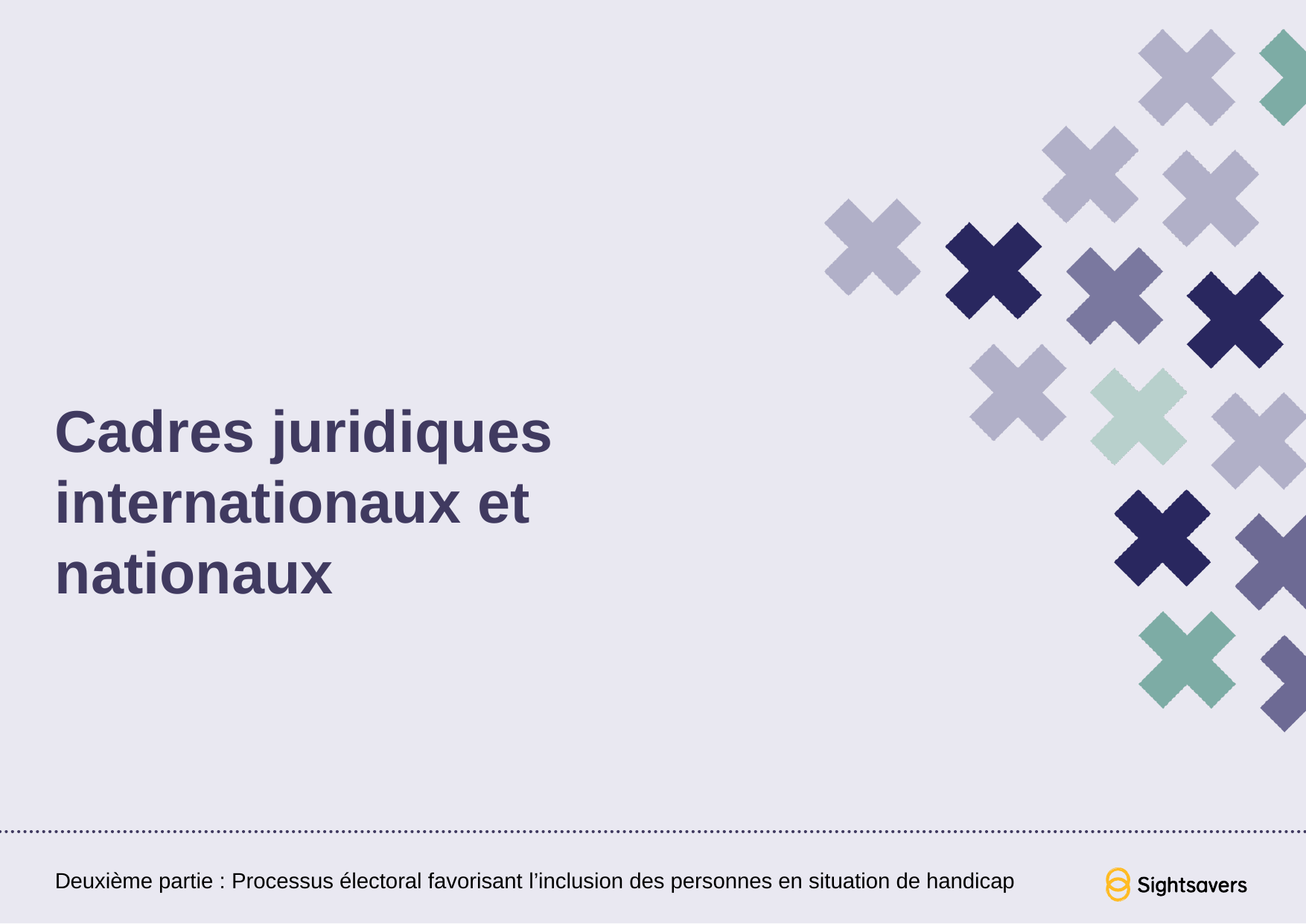

# Cadres juridiques internationaux et nationaux
Deuxième partie : Processus électoral favorisant l’inclusion des personnes en situation de handicap